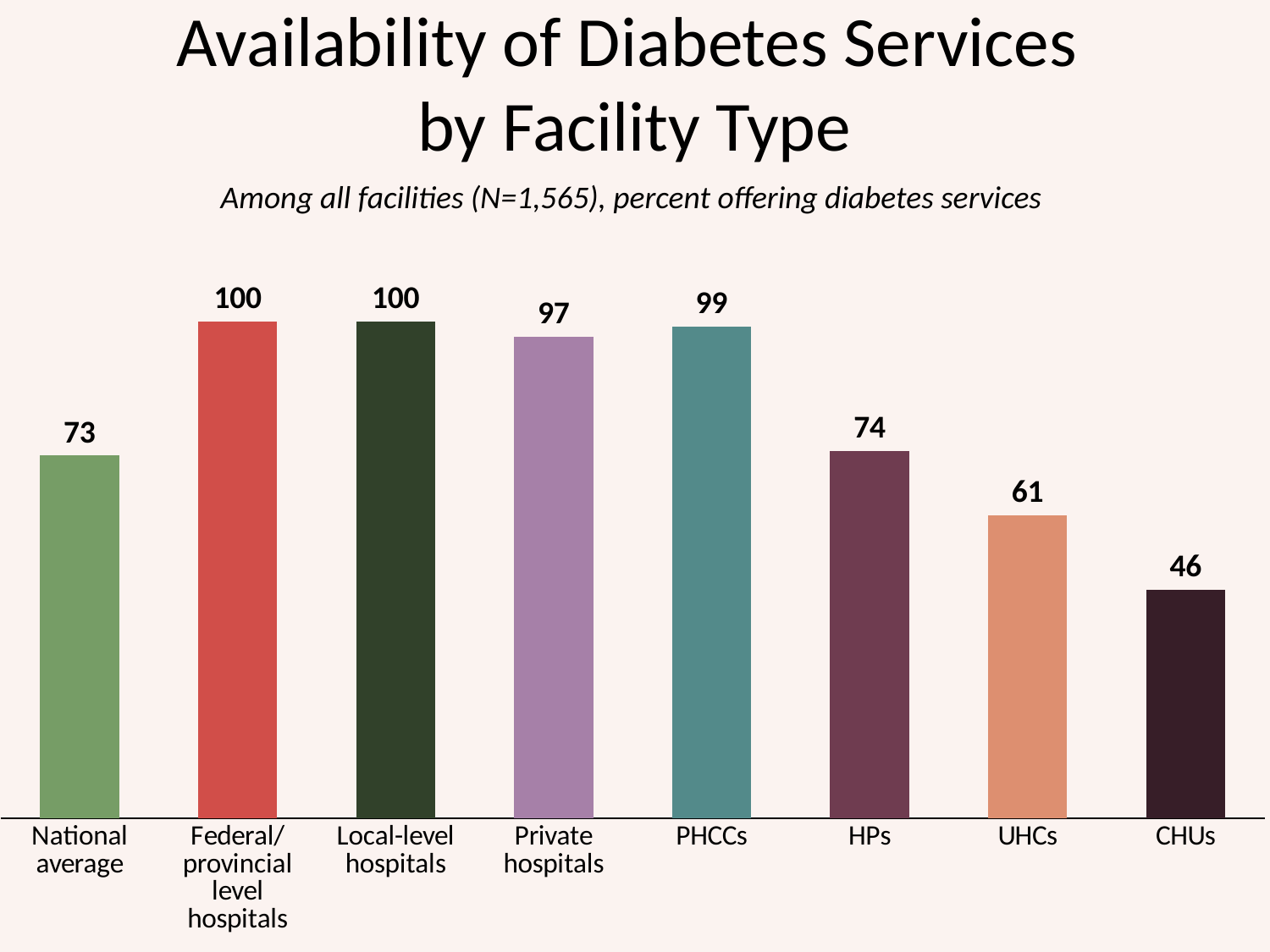

Availability of Diabetes Services
by Facility Type
Among all facilities (N=1,565), percent offering diabetes services

### Chart

| Category | Diabetes |
|---|---|
| National average | 73.0 |
| Federal/ provincial level hospitals | 100.0 |
| Local-level hospitals | 100.0 |
| Private hospitals | 97.0 |
| PHCCs | 99.0 |
| HPs | 74.0 |
| UHCs | 61.0 |
| CHUs | 46.0 |